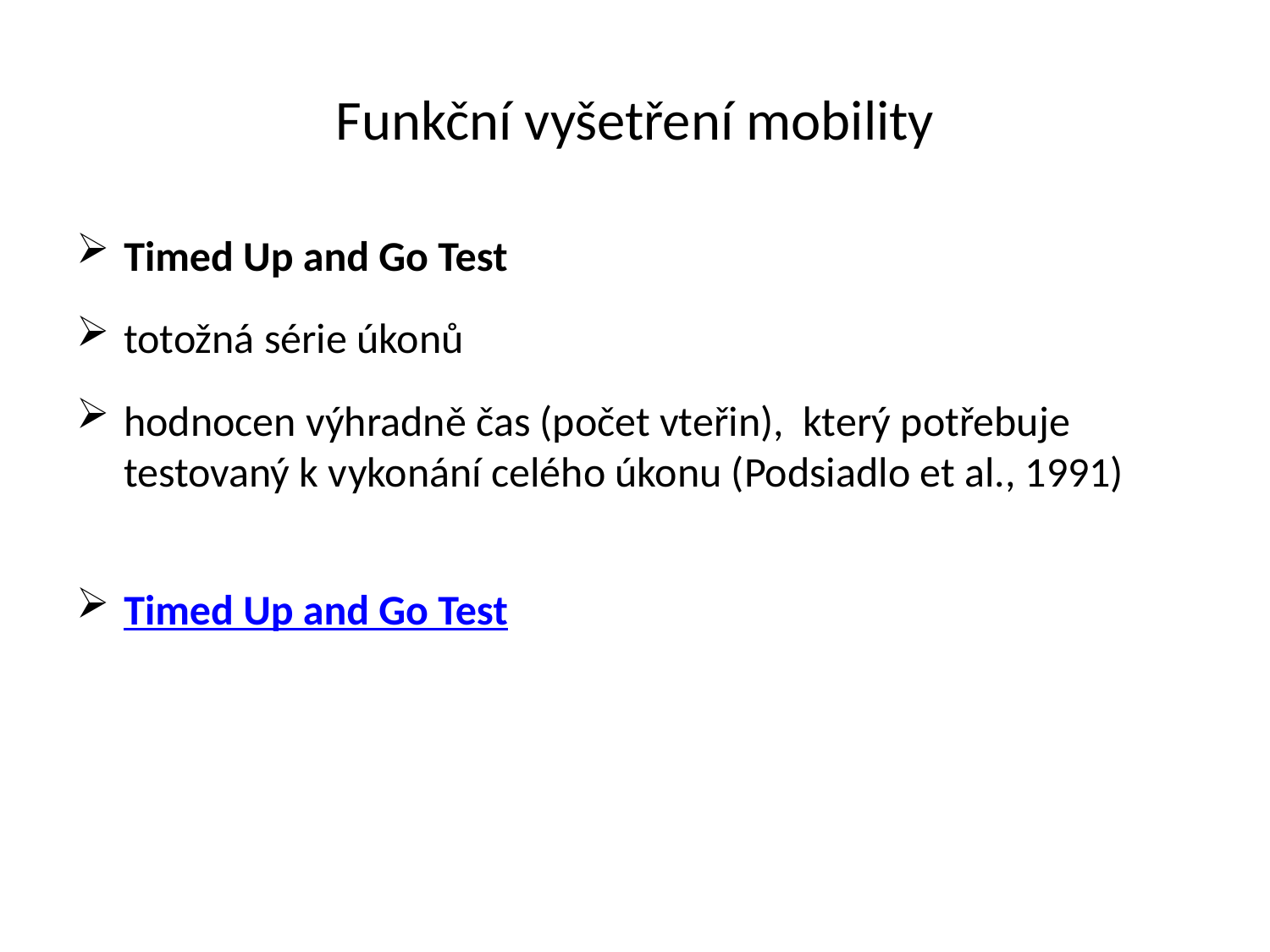

# Funkční vyšetření mobility
Timed Up and Go Test
totožná série úkonů
hodnocen výhradně čas (počet vteřin),  který potřebuje testovaný k vykonání celého úkonu (Podsiadlo et al., 1991)

Timed Up and Go Test